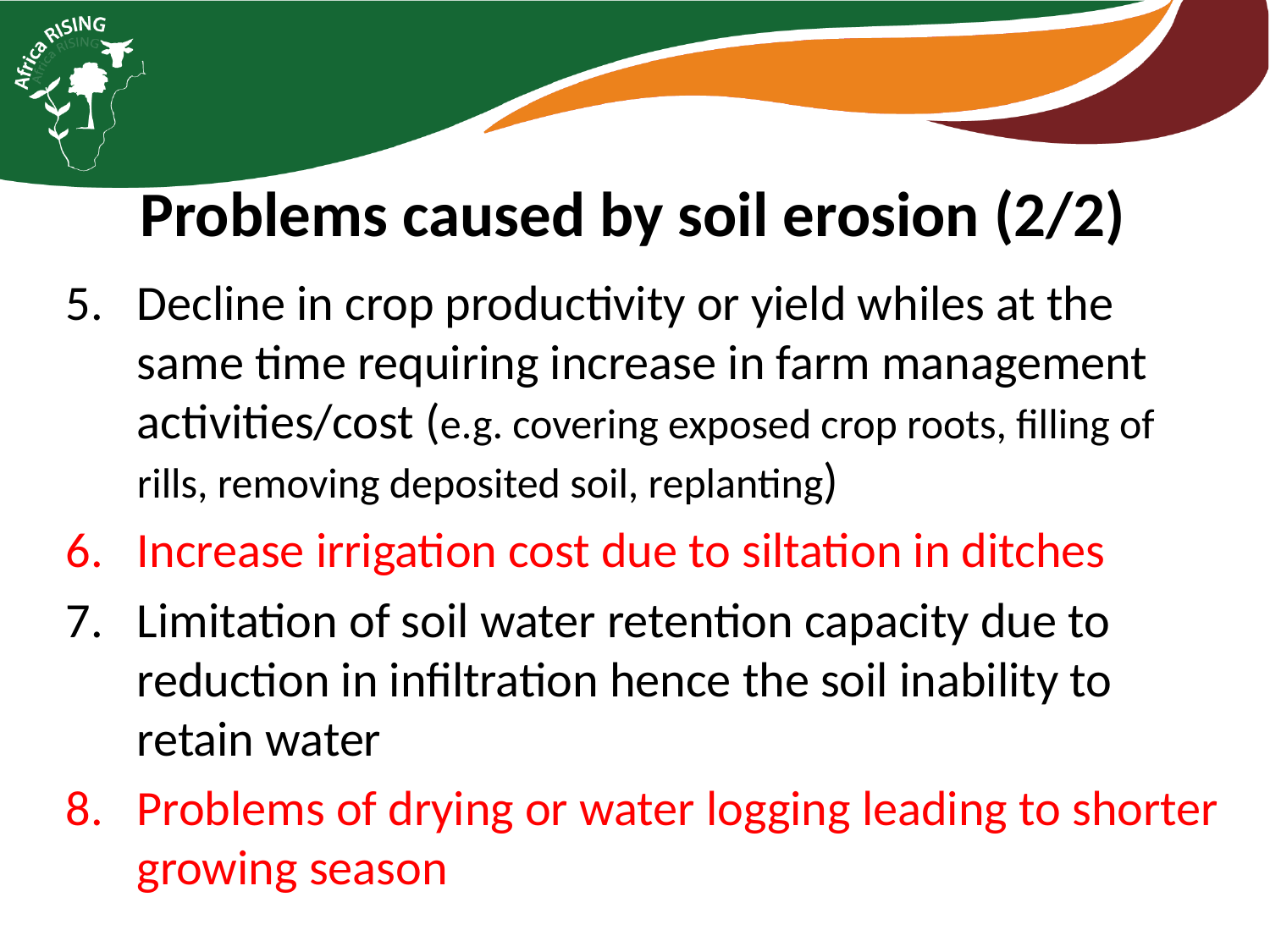

# Problems caused by soil erosion (2/2)
Decline in crop productivity or yield whiles at the same time requiring increase in farm management activities/cost (e.g. covering exposed crop roots, filling of rills, removing deposited soil, replanting)
Increase irrigation cost due to siltation in ditches
Limitation of soil water retention capacity due to reduction in infiltration hence the soil inability to retain water
Problems of drying or water logging leading to shorter growing season